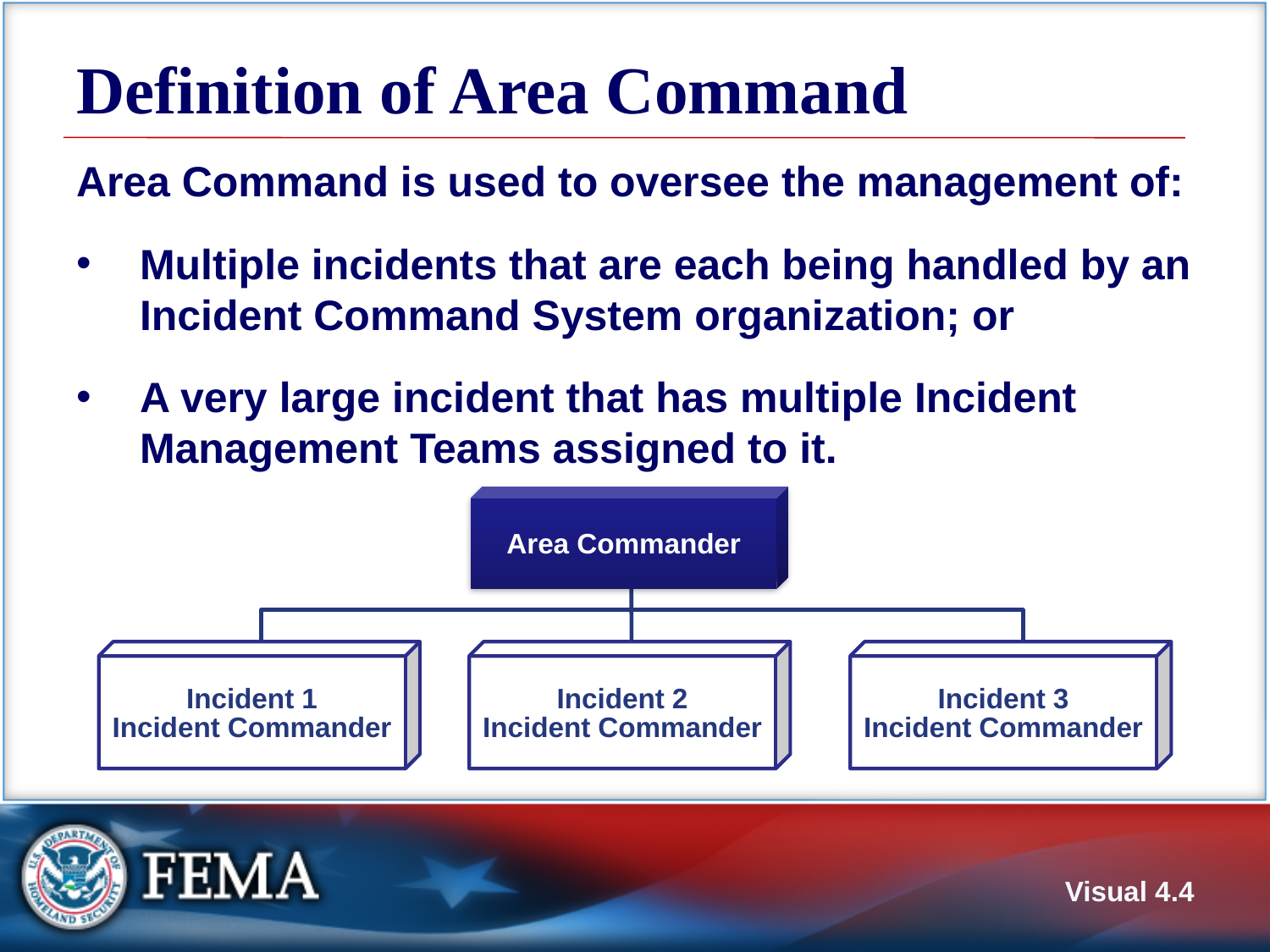

# Definition of Area Command
Area Command is used to oversee the management of:
Multiple incidents that are each being handled by an Incident Command System organization; or
A very large incident that has multiple Incident Management Teams assigned to it.
Area Commander

Incident 1
Incident Commander
Incident 2
Incident Commander
Incident 3
Incident Commander
Visual 4.4